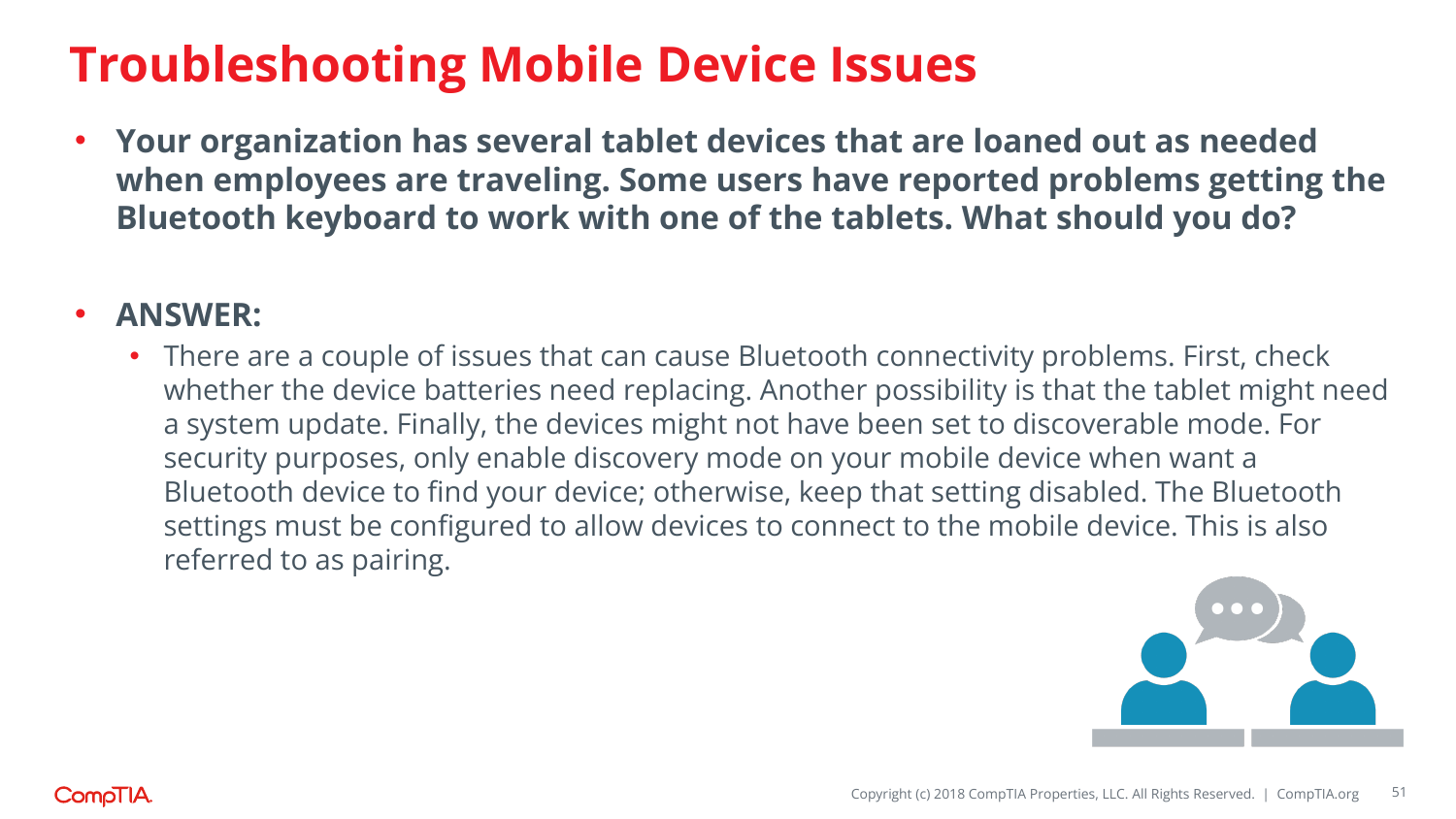

# Troubleshooting Mobile Device Issues
Your organization has several tablet devices that are loaned out as needed when employees are traveling. Some users have reported problems getting the Bluetooth keyboard to work with one of the tablets. What should you do?

ANSWER:
There are a couple of issues that can cause Bluetooth connectivity problems. First, check whether the device batteries need replacing. Another possibility is that the tablet might need a system update. Finally, the devices might not have been set to discoverable mode. For security purposes, only enable discovery mode on your mobile device when want a Bluetooth device to find your device; otherwise, keep that setting disabled. The Bluetooth settings must be configured to allow devices to connect to the mobile device. This is also referred to as pairing.

51